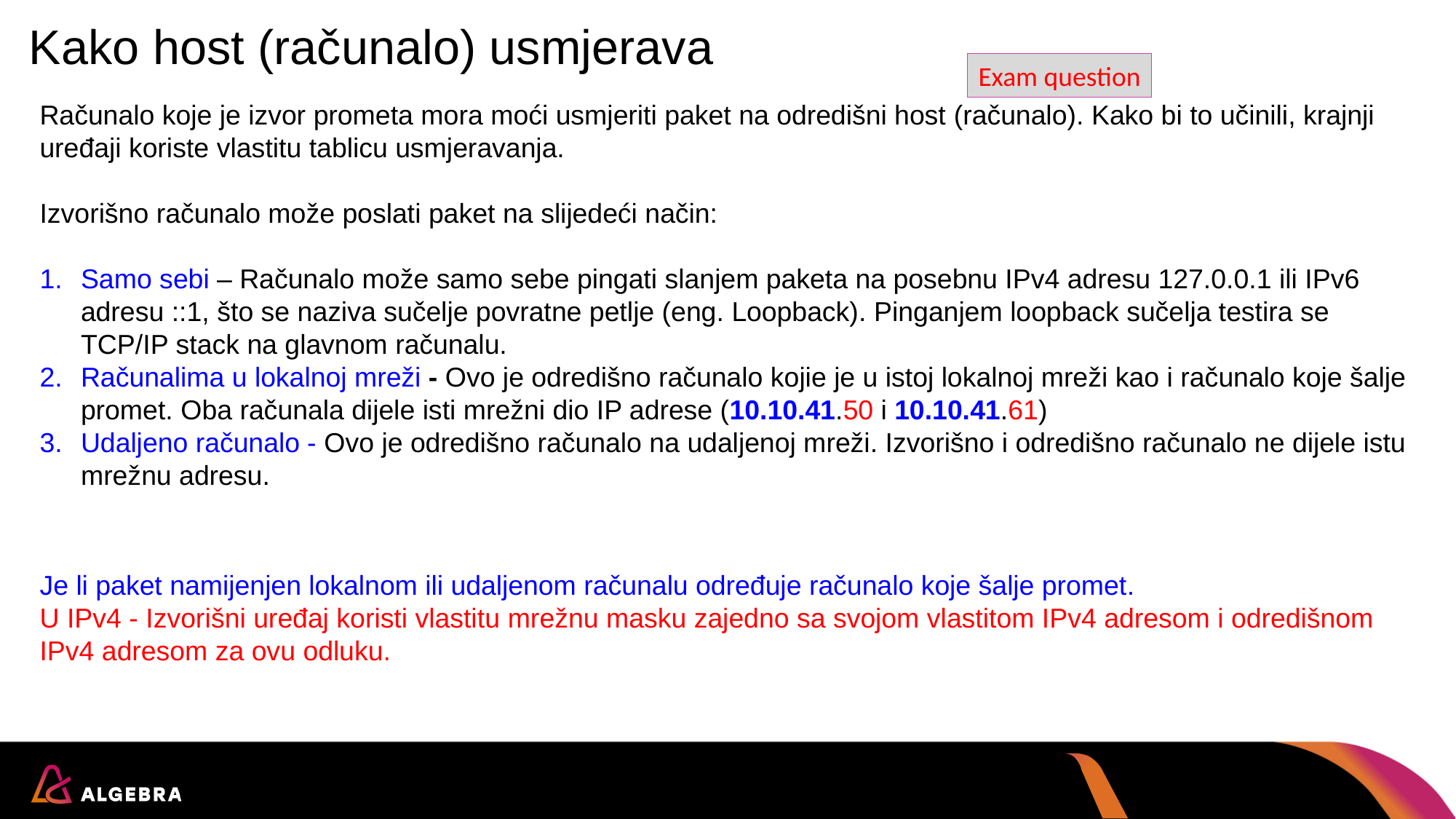

# Kako host (računalo) usmjerava
Exam question
Računalo koje je izvor prometa mora moći usmjeriti paket na odredišni host (računalo). Kako bi to učinili, krajnji uređaji koriste vlastitu tablicu usmjeravanja.

Izvorišno računalo može poslati paket na slijedeći način:

Samo sebi – Računalo može samo sebe pingati slanjem paketa na posebnu IPv4 adresu 127.0.0.1 ili IPv6 adresu ::1, što se naziva sučelje povratne petlje (eng. Loopback). Pinganjem loopback sučelja testira se TCP/IP stack na glavnom računalu.
Računalima u lokalnoj mreži - Ovo je odredišno računalo kojie je u istoj lokalnoj mreži kao i računalo koje šalje promet. Oba računala dijele isti mrežni dio IP adrese (10.10.41.50 i 10.10.41.61)
Udaljeno računalo - Ovo je odredišno računalo na udaljenoj mreži. Izvorišno i odredišno računalo ne dijele istu mrežnu adresu.
Je li paket namijenjen lokalnom ili udaljenom računalu određuje računalo koje šalje promet.
U IPv4 - Izvorišni uređaj koristi vlastitu mrežnu masku zajedno sa svojom vlastitom IPv4 adresom i odredišnom IPv4 adresom za ovu odluku.